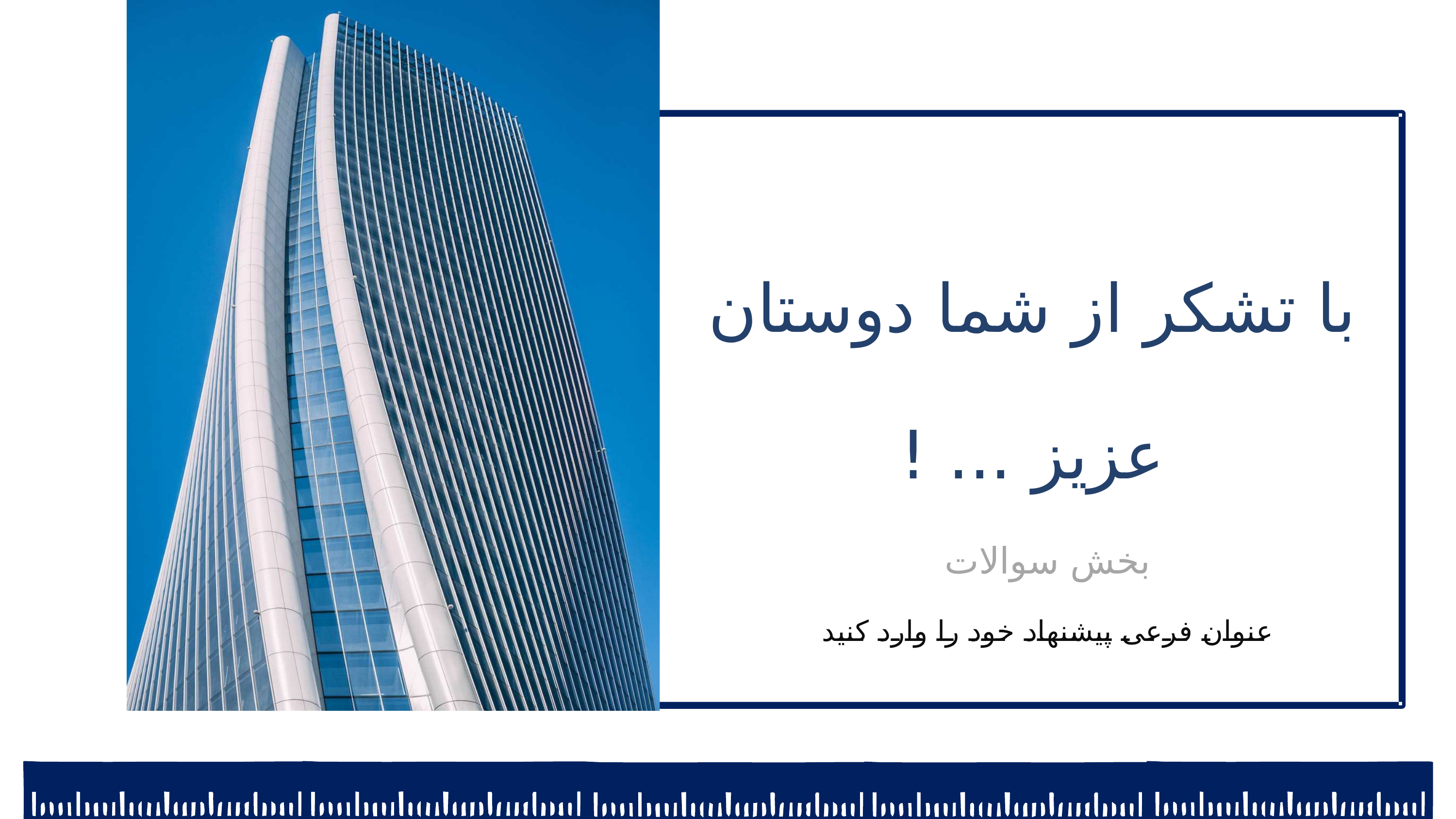

با تشکر از شما دوستان عزیز ... !
بخش سوالات
عنوان فرعی پیشنهاد خود را وارد کنید